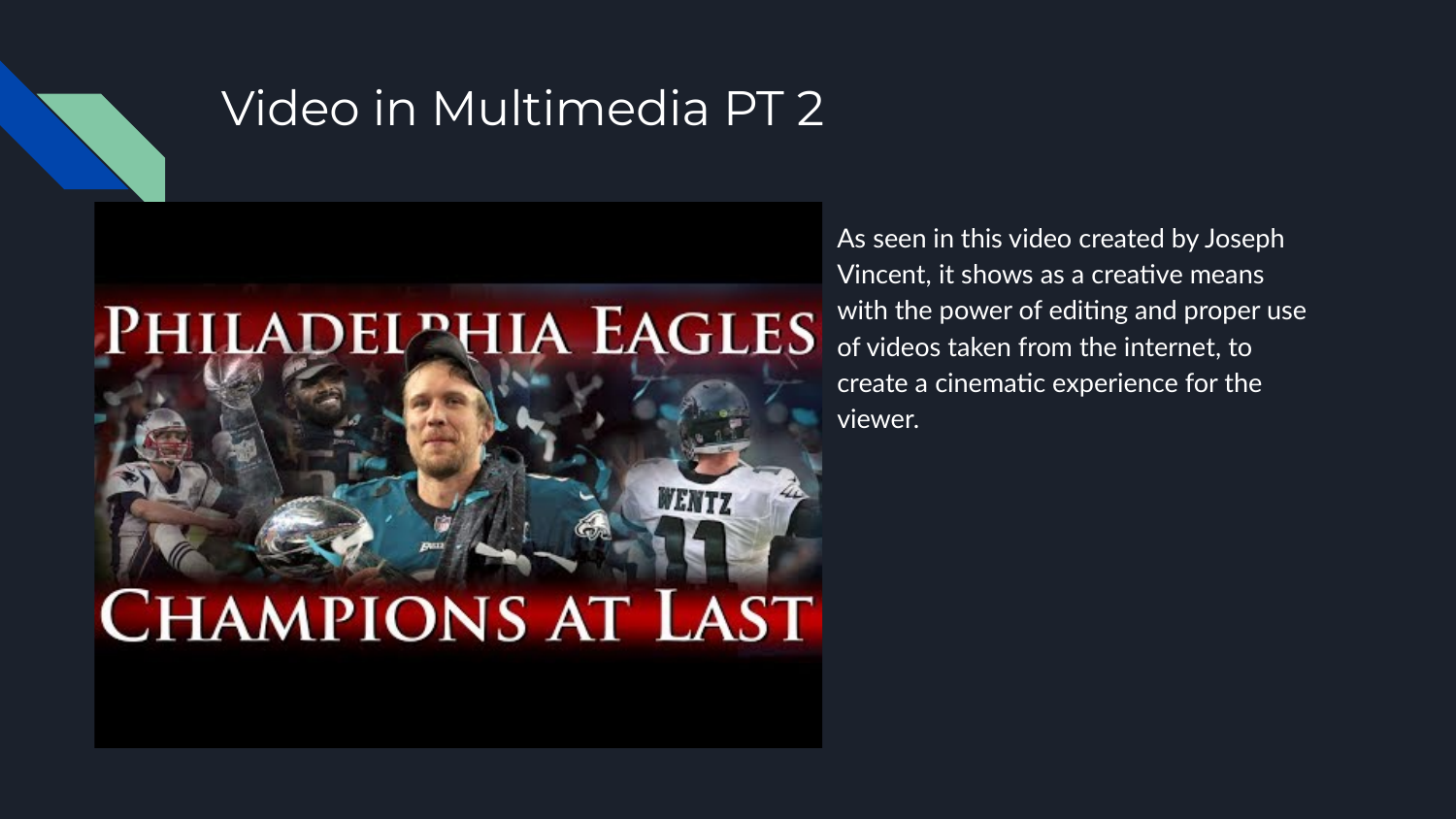

# Video in Multimedia PT 2

As seen in this video created by Joseph Vincent, it shows as a creative means with the power of editing and proper use of videos taken from the internet, to create a cinematic experience for the viewer.